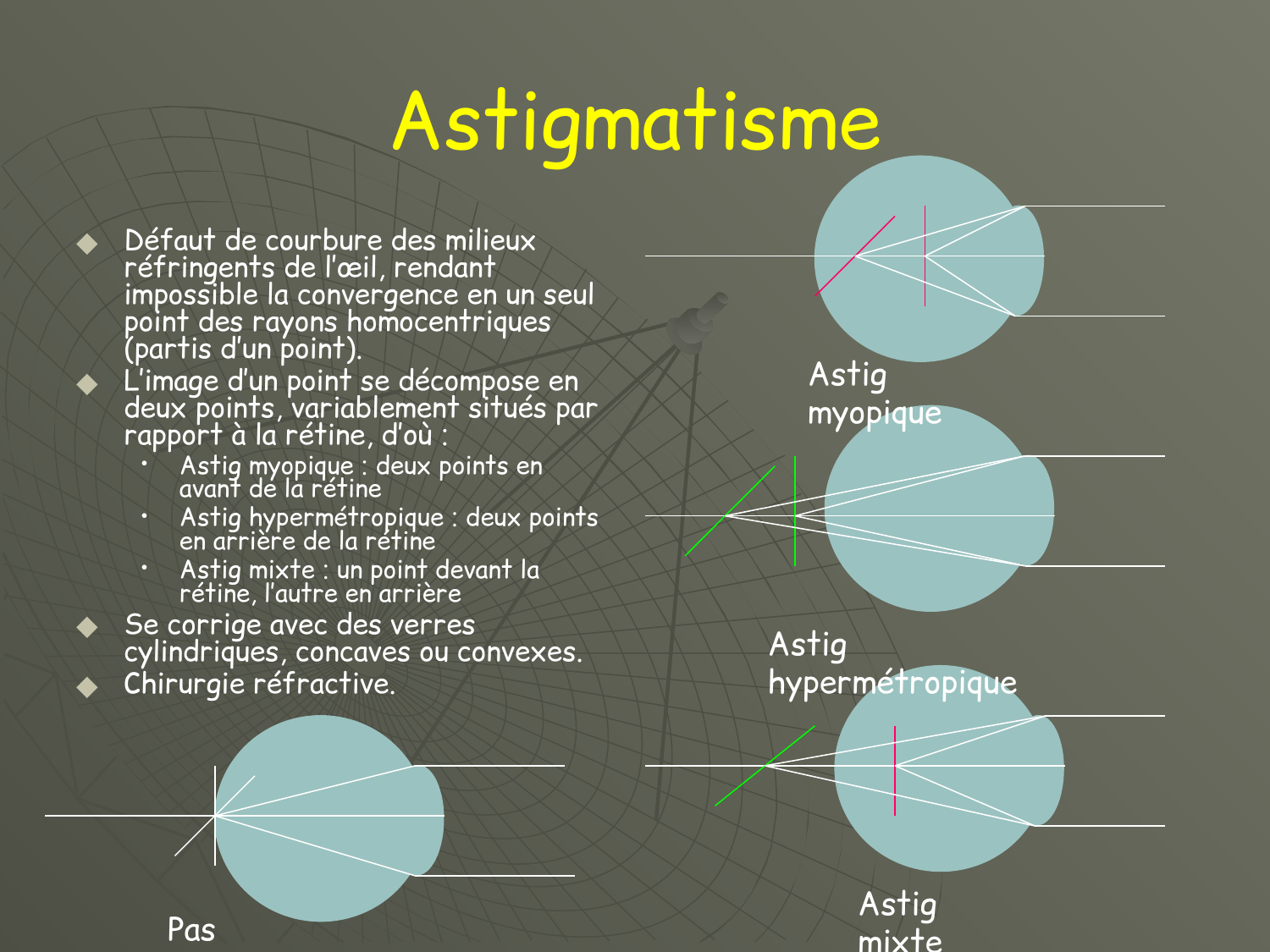

# Astigmatisme

Défaut de courbure des milieux réfringents de l’œil, rendant impossible la convergence en un seul point des rayons homocentriques (partis d’un point).
L’image d’un point se décompose en deux points, variablement situés par rapport à la rétine, d’où :
Astig myopique : deux points en avant de la rétine
Astig hypermétropique : deux points en arrière de la rétine
Astig mixte : un point devant la rétine, l’autre en arrière
Se corrige avec des verres cylindriques, concaves ou convexes.
Chirurgie réfractive.

Astig myopique

Astig hypermétropique

Astig mixte
Pas d’atigmatisme